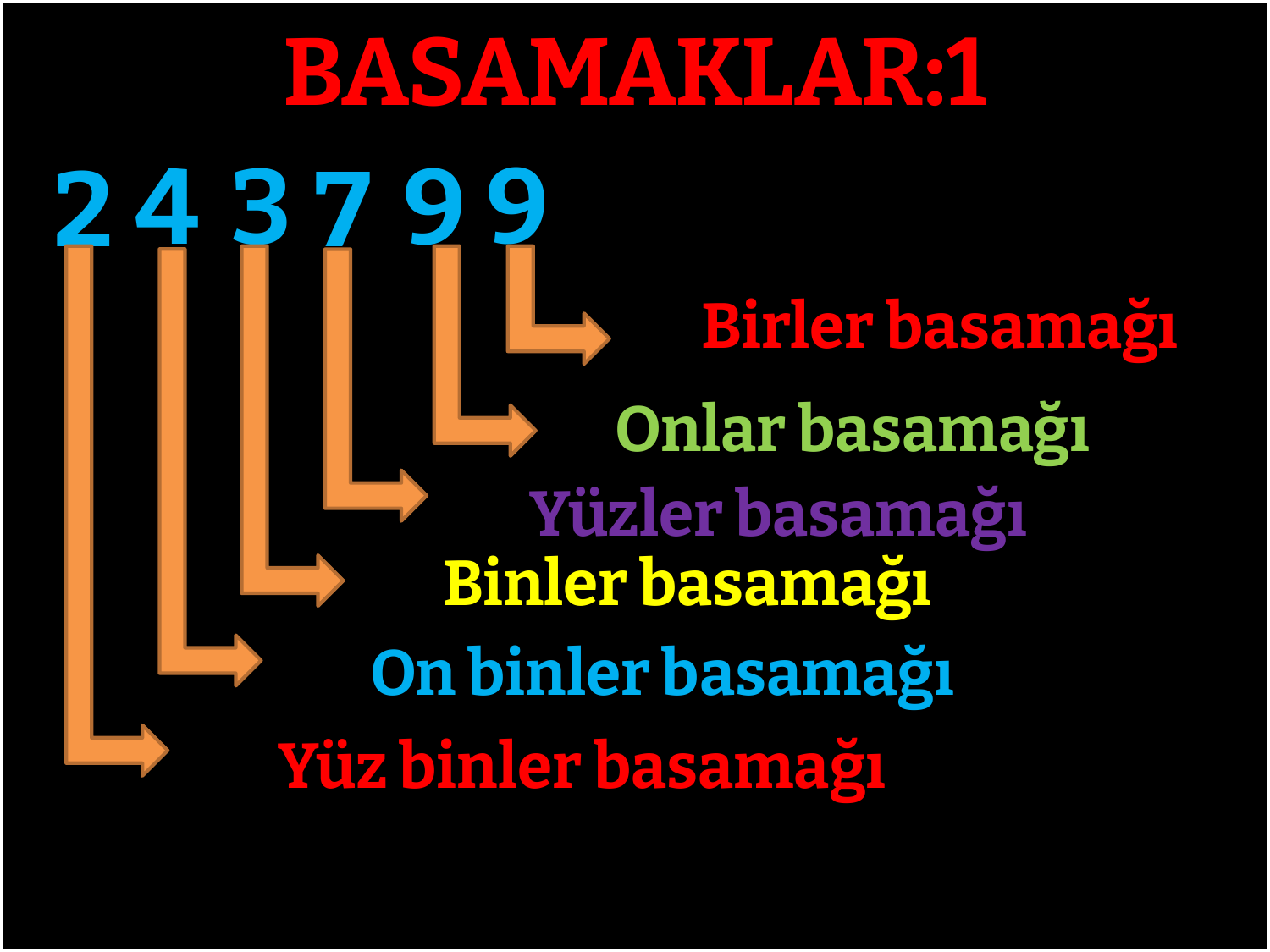

BASAMAKLAR:1
9
9
4
3
2
7

Birler basamağı
#

Onlar basamağı

Yüzler basamağı
Binler basamağı
On binler basamağı
Yüz binler basamağı